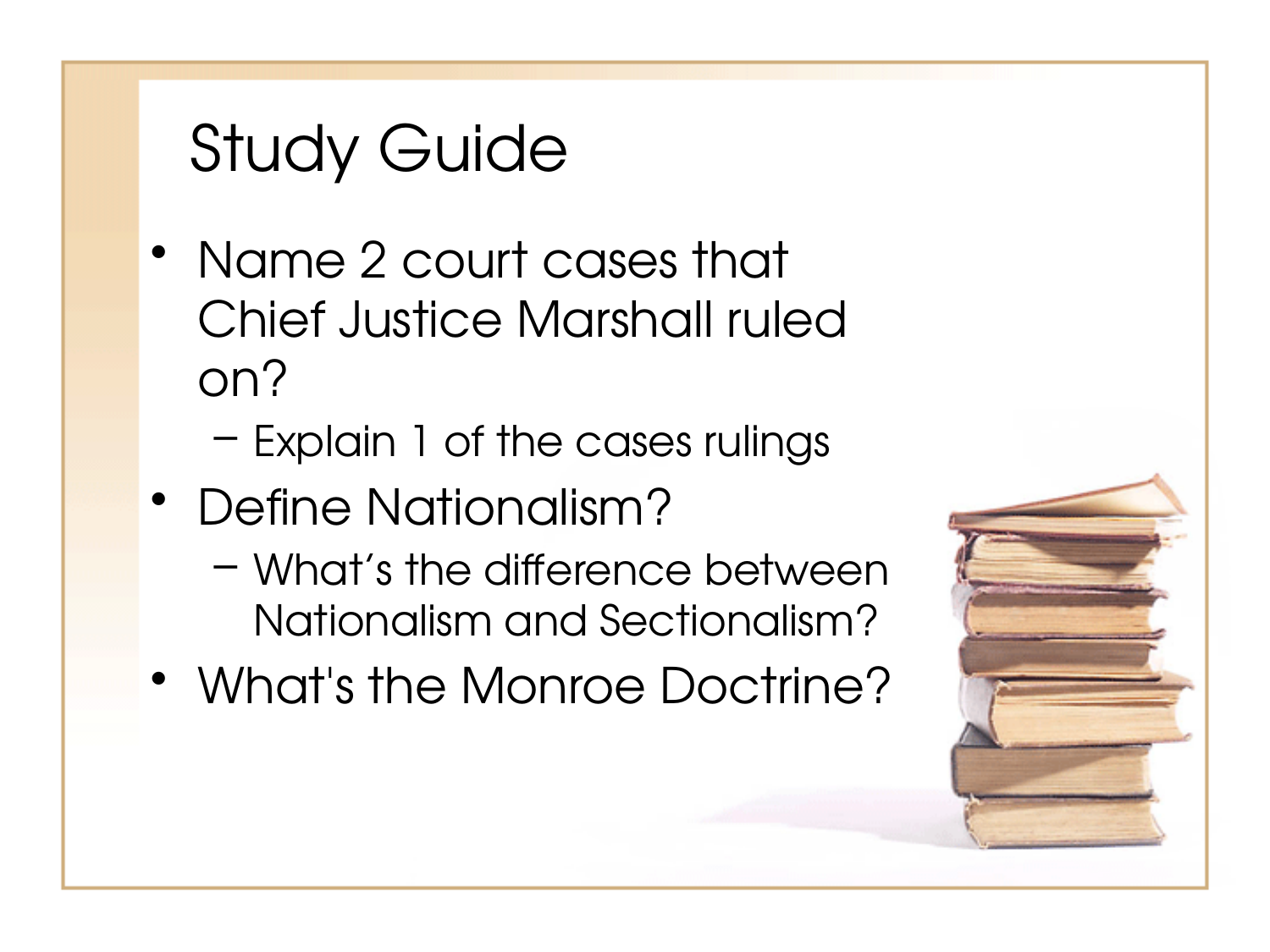

# Study Guide
Name 2 court cases that Chief Justice Marshall ruled on?
Explain 1 of the cases rulings
Define Nationalism?
What’s the difference between Nationalism and Sectionalism?
What's the Monroe Doctrine?